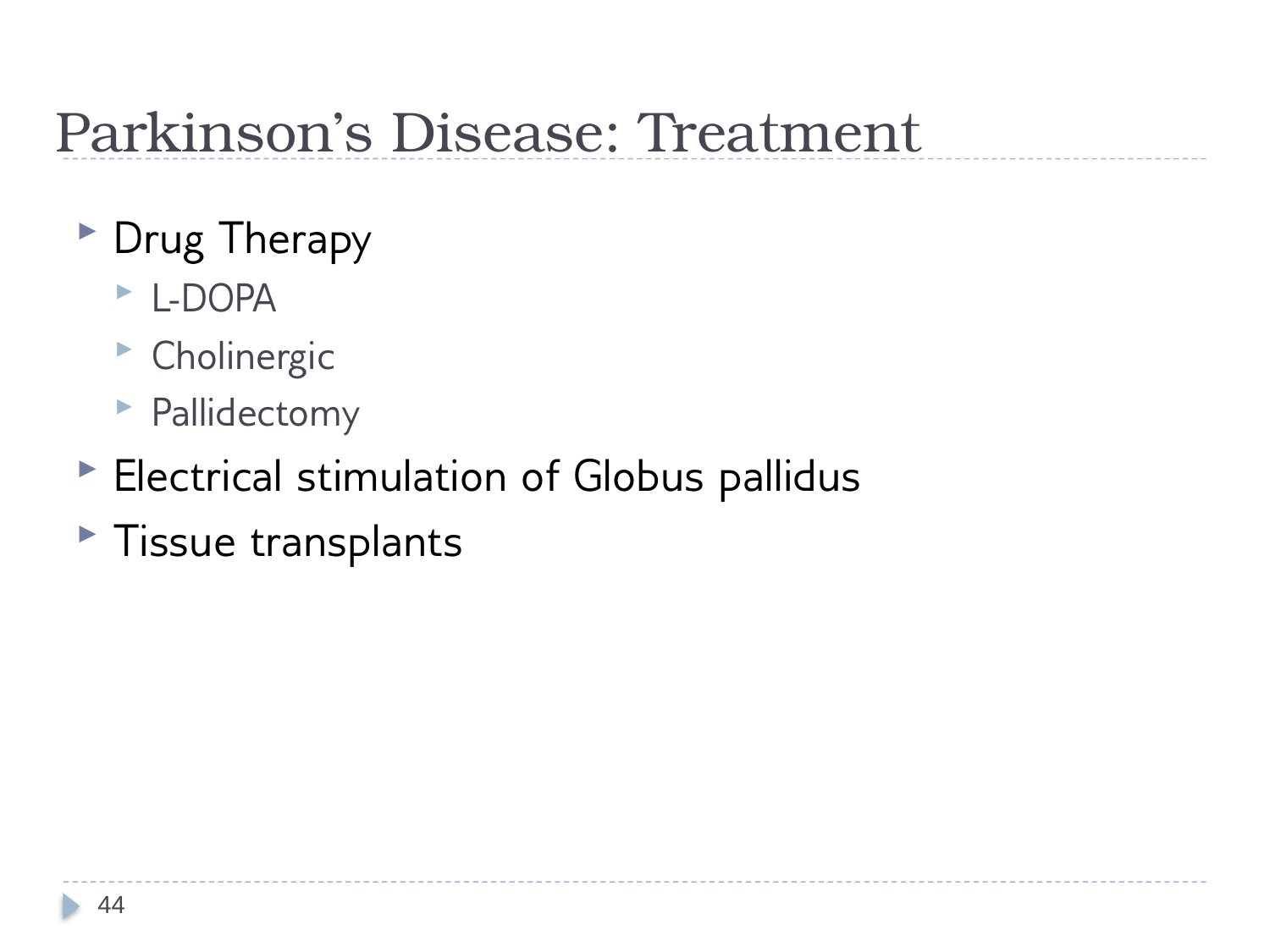

# Parkinson’s Disease: Treatment
Drug Therapy
L-DOPA
Cholinergic
Pallidectomy
Electrical stimulation of Globus pallidus
Tissue transplants
44